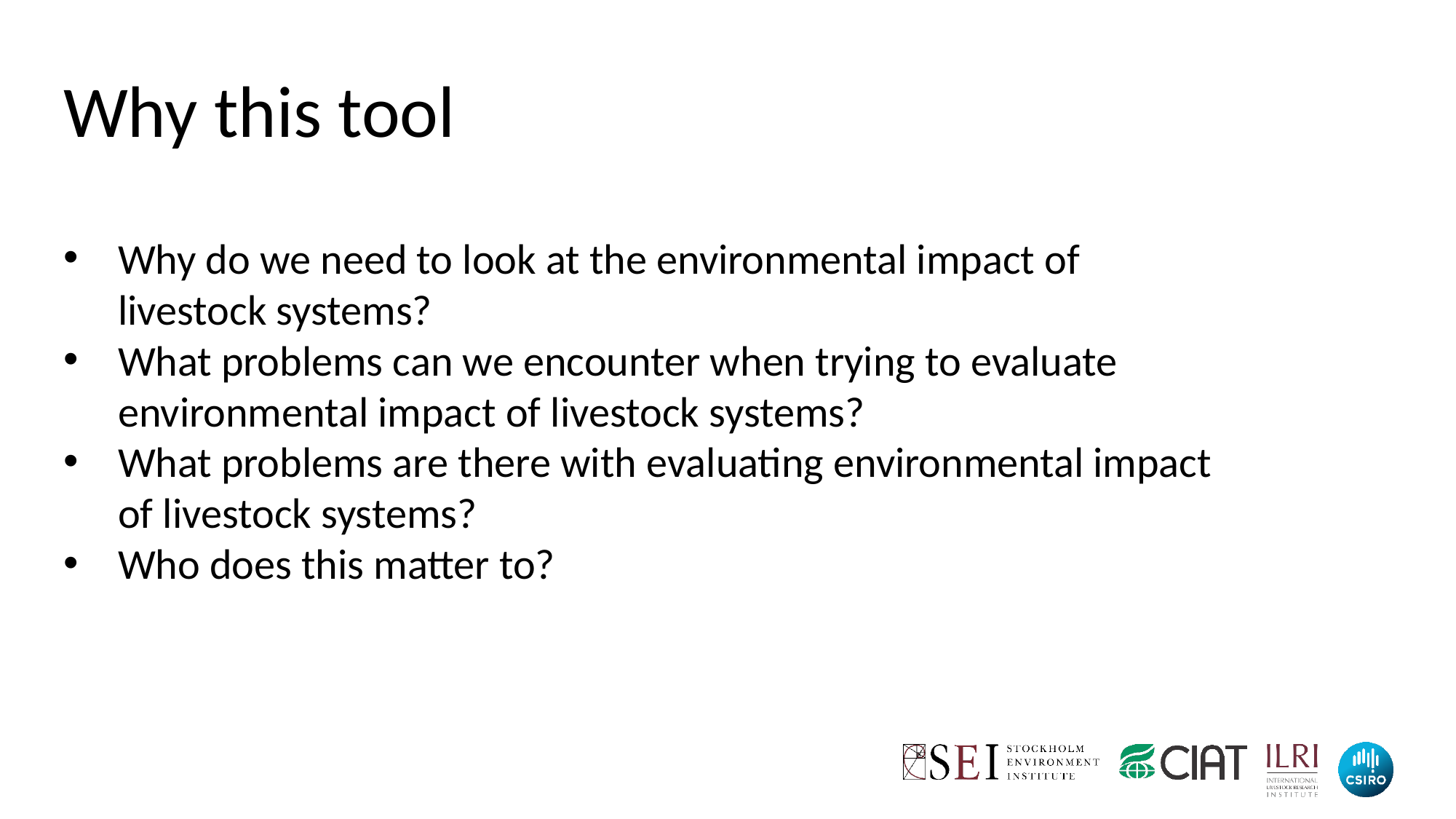

Why this tool
Why do we need to look at the environmental impact of livestock systems?
What problems can we encounter when trying to evaluate environmental impact of livestock systems?
What problems are there with evaluating environmental impact of livestock systems?
Who does this matter to?